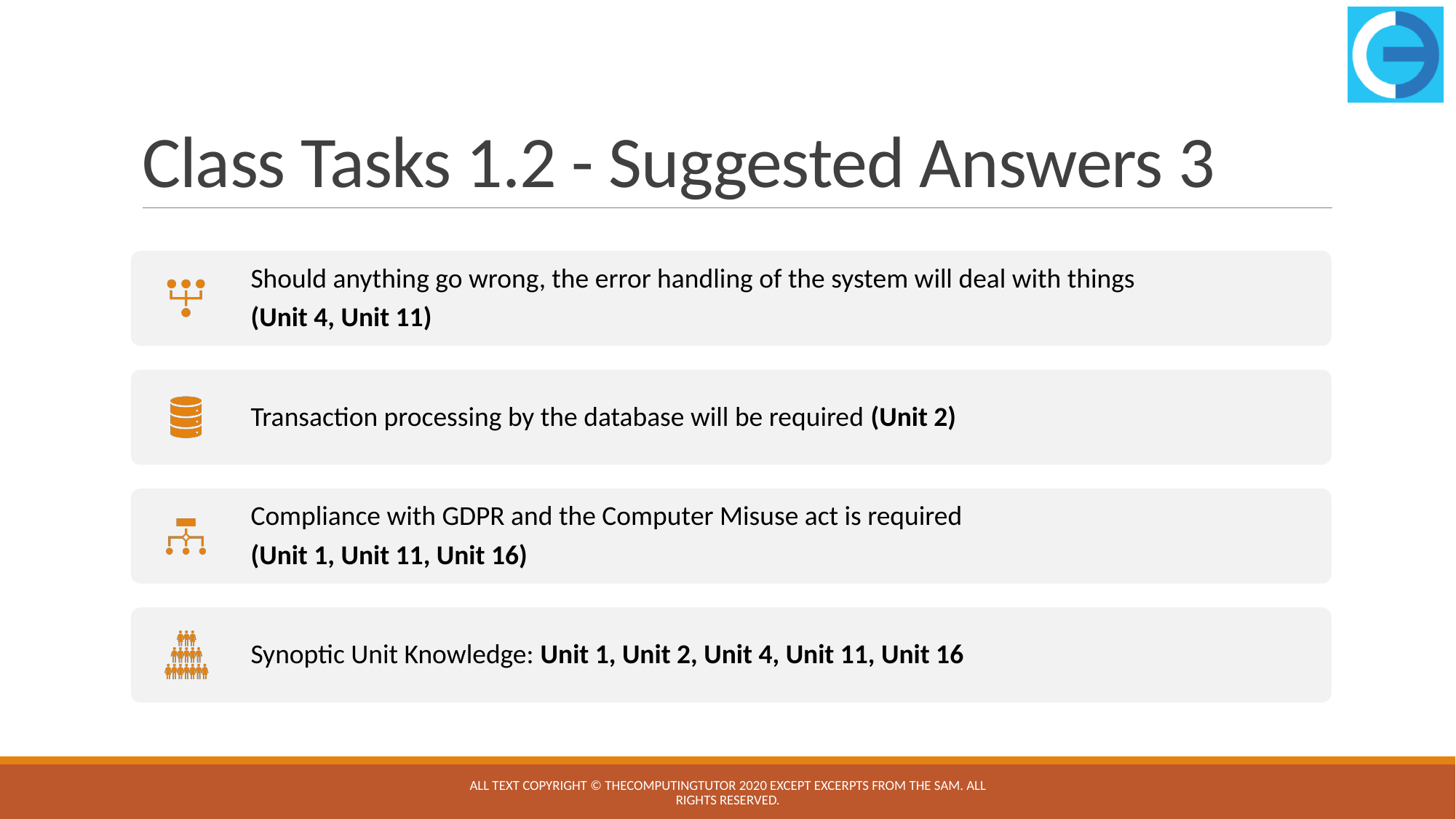

# Class Tasks 1.2 - Suggested Answers 3
Should anything go wrong, the error handling of the system will deal with things
(Unit 4, Unit 11)
Transaction processing by the database will be required (Unit 2)
Compliance with GDPR and the Computer Misuse act is required
(Unit 1, Unit 11, Unit 16)
Synoptic Unit Knowledge: Unit 1, Unit 2, Unit 4, Unit 11, Unit 16
All text copyright © TheComputingTutor 2020 except excerpts from the SAM. All rights Reserved.